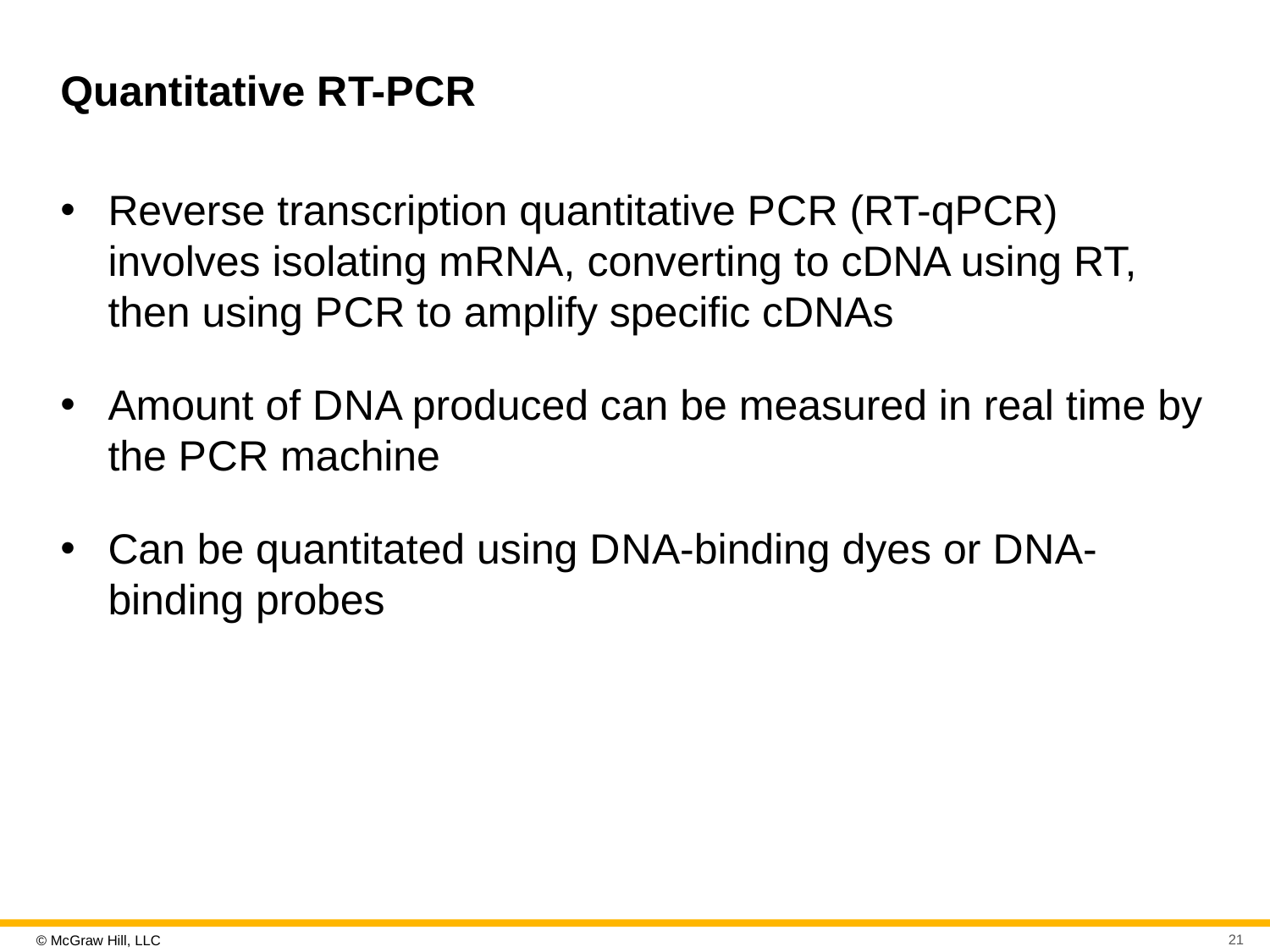

# Quantitative R T-P C R
Reverse transcription quantitative P C R (RT-qPCR) involves isolating mRNA, converting to cDNA using RT, then using P C R to amplify specific cDNAs
Amount of D N A produced can be measured in real time by the P C R machine
Can be quantitated using D N A-binding dyes or D N A-binding probes
21